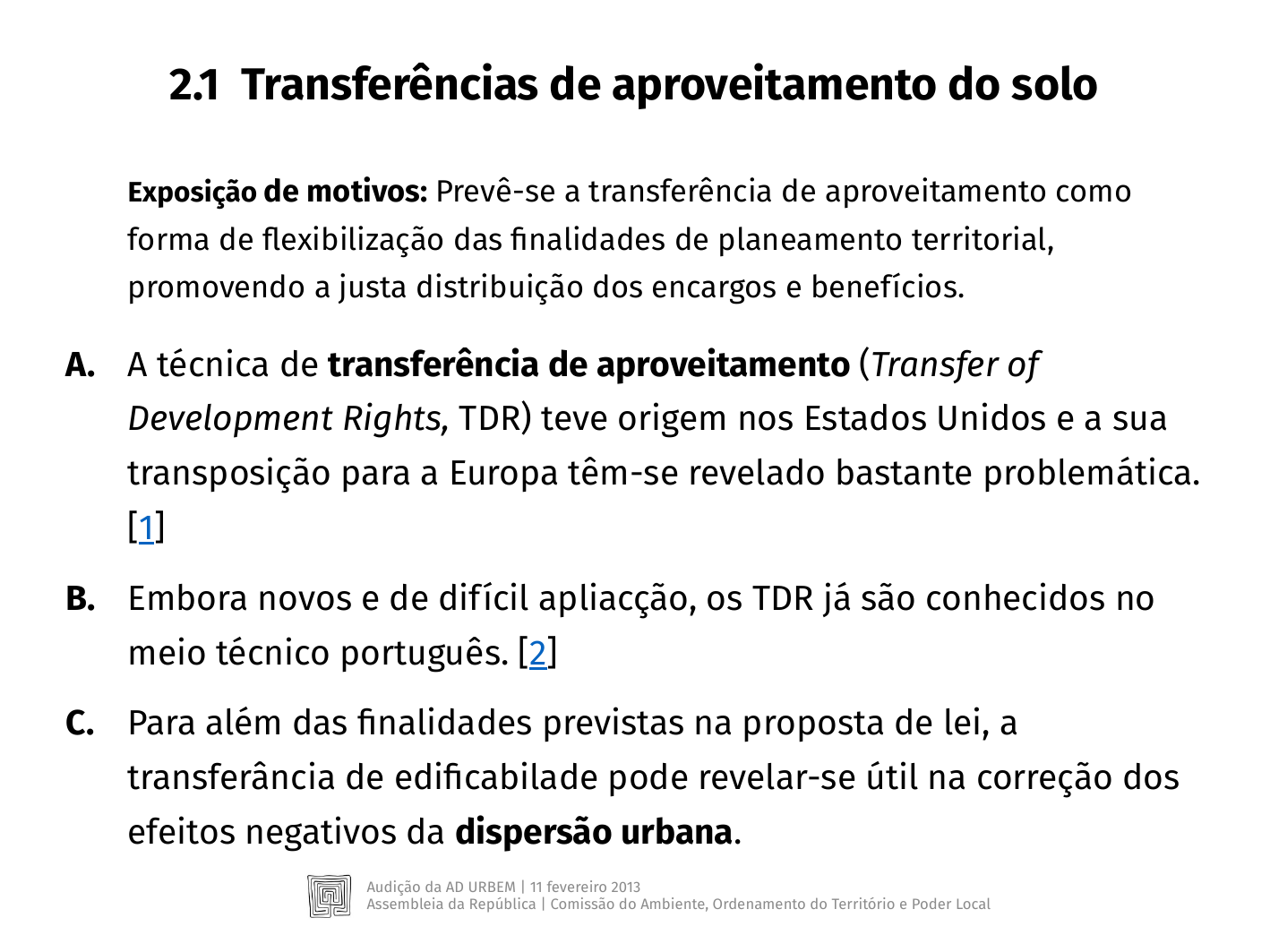

# 2.1  Transferências de aproveitamento do solo
Exposição de motivos: Prevê-se a transferência de aproveitamento como forma de flexibilização das finalidades de planeamento territorial, promovendo a justa distribuição dos encargos e benefícios.
A.	A técnica de transferência de aproveitamento (Transfer of Development Rights, TDR) teve origem nos Estados Unidos e a sua transposição para a Europa têm-se revelado bastante problemática. [1]
B.	Embora novos e de difícil apliacção, os TDR já são conhecidos no meio técnico português. [2]
C.	Para além das finalidades previstas na proposta de lei, a transferância de edificabilade pode revelar-se útil na correção dos efeitos negativos da dispersão urbana.

Audição da Ad Urbem | 11 fevereiro 2013
Assembleia da República | Comissão do Ambiente, Ordenamento do Território e Poder Local